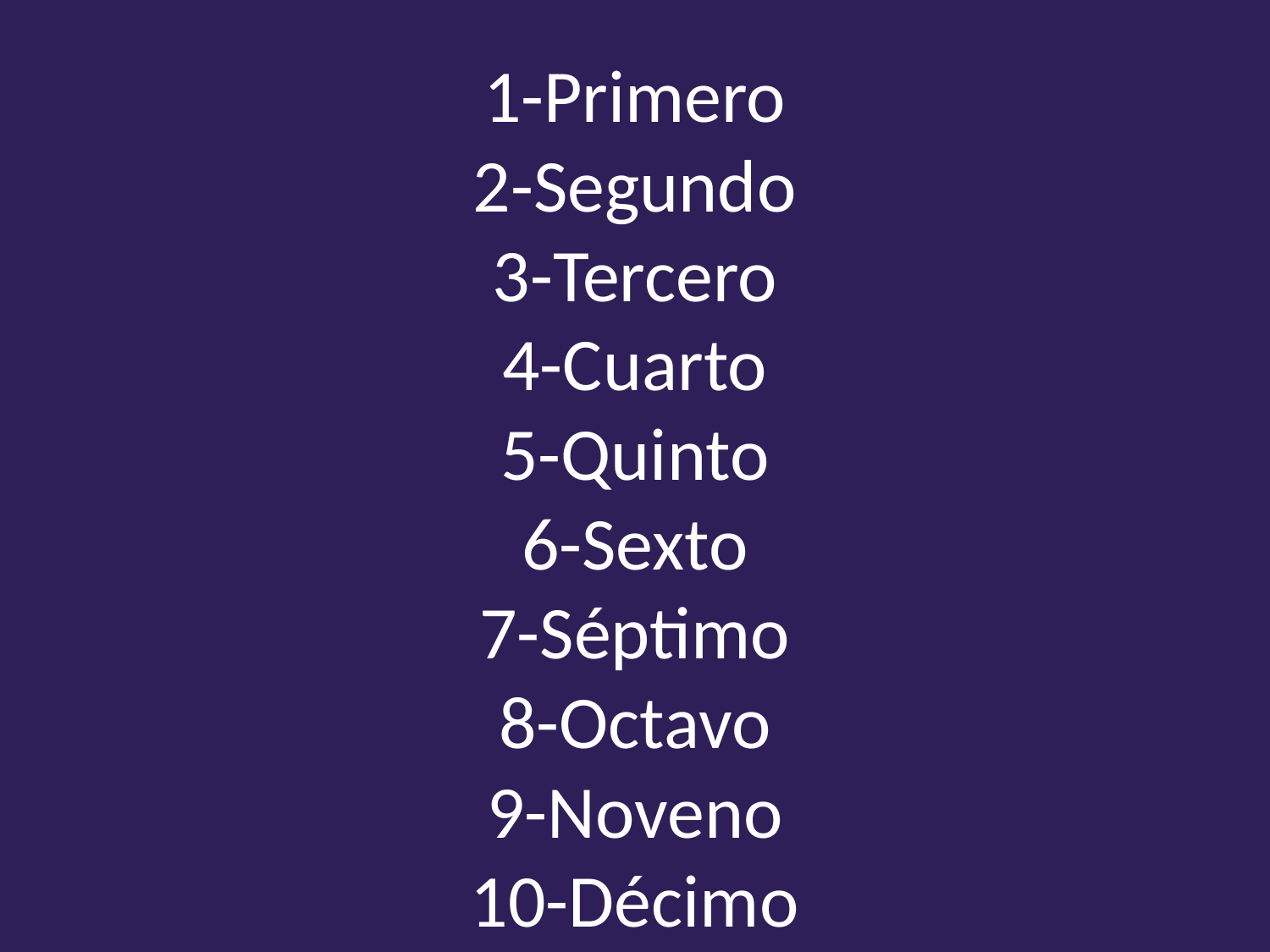

# 1-Primero 2-Segundo 3-Tercero 4-Cuarto 5-Quinto 6-Sexto 7-Séptimo 8-Octavo 9-Noveno 10-Décimo